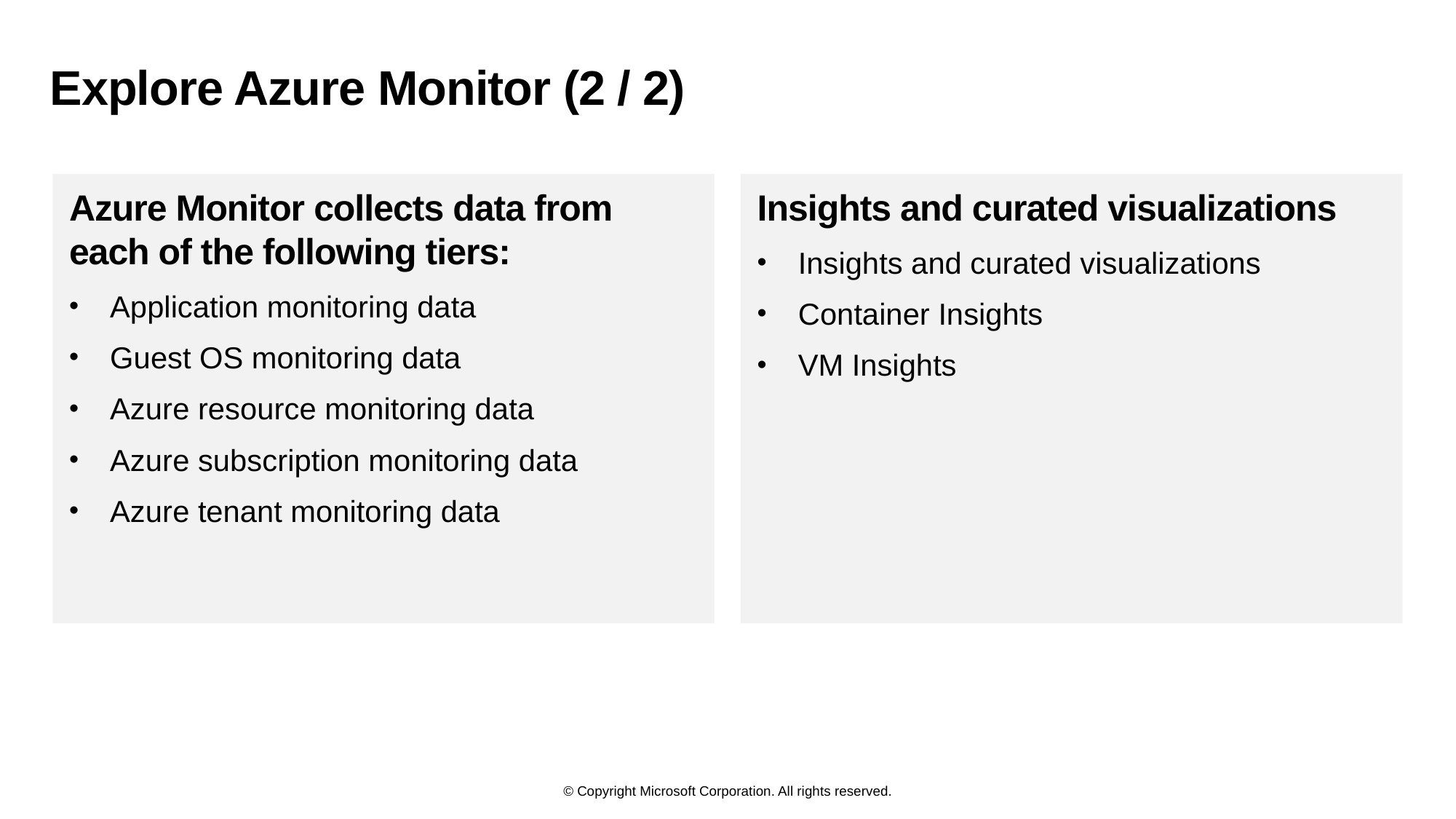

# Explore Azure Monitor (2 / 2)
Azure Monitor collects data from each of the following tiers:
Application monitoring data
Guest OS monitoring data
Azure resource monitoring data
Azure subscription monitoring data
Azure tenant monitoring data
Insights and curated visualizations
Insights and curated visualizations
Container Insights
VM Insights